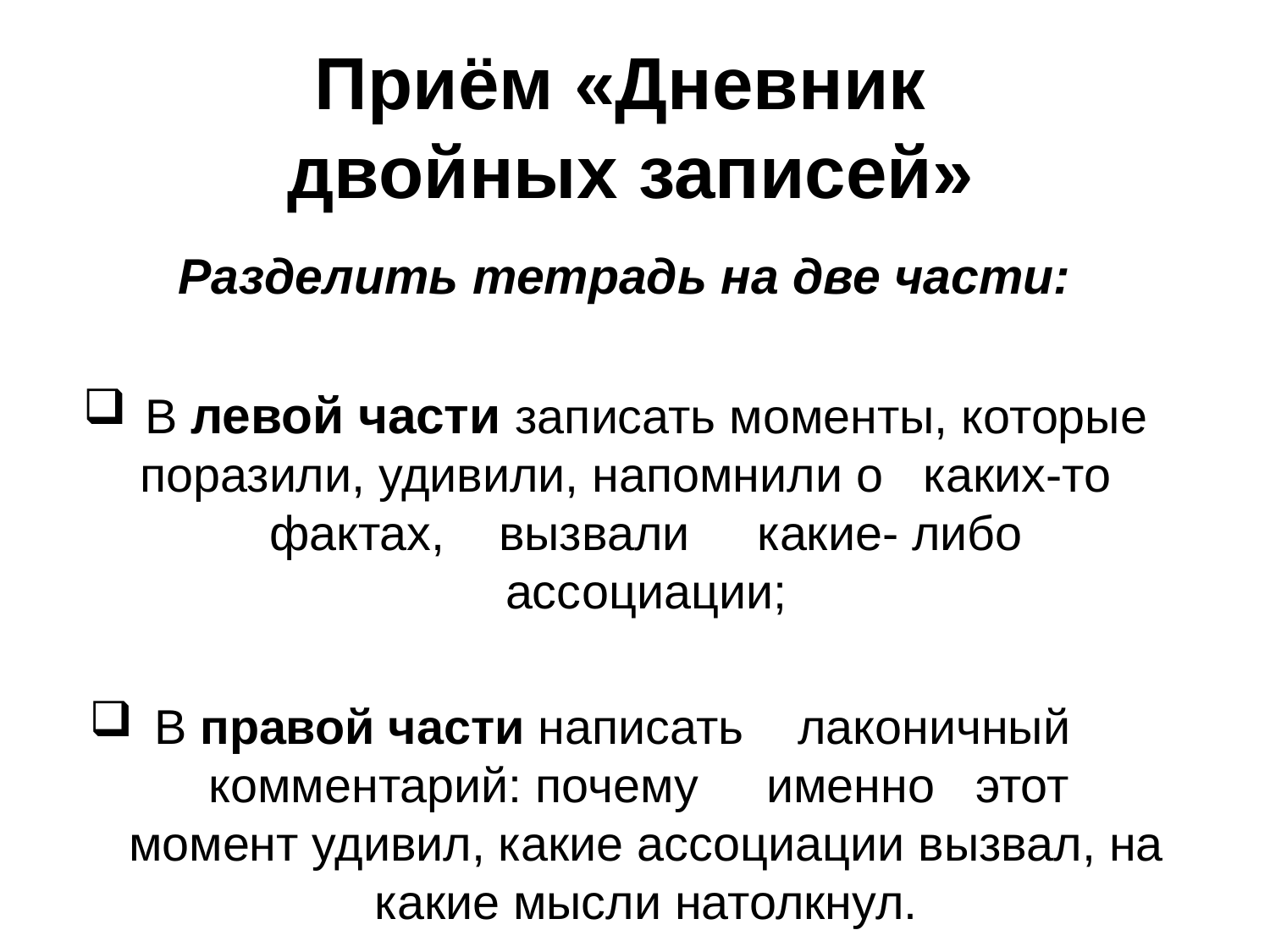

# Приём «Дневник двойных записей»
Разделить тетрадь на две части:

В левой части записать моменты, которые поразили, удивили, напомнили о   каких-то    фактах,    вызвали     какие- либо ассоциации;

В правой части написать    лаконичный      комментарий: почему     именно   этот  момент удивил, какие ассоциации вызвал, на какие мысли натолкнул.